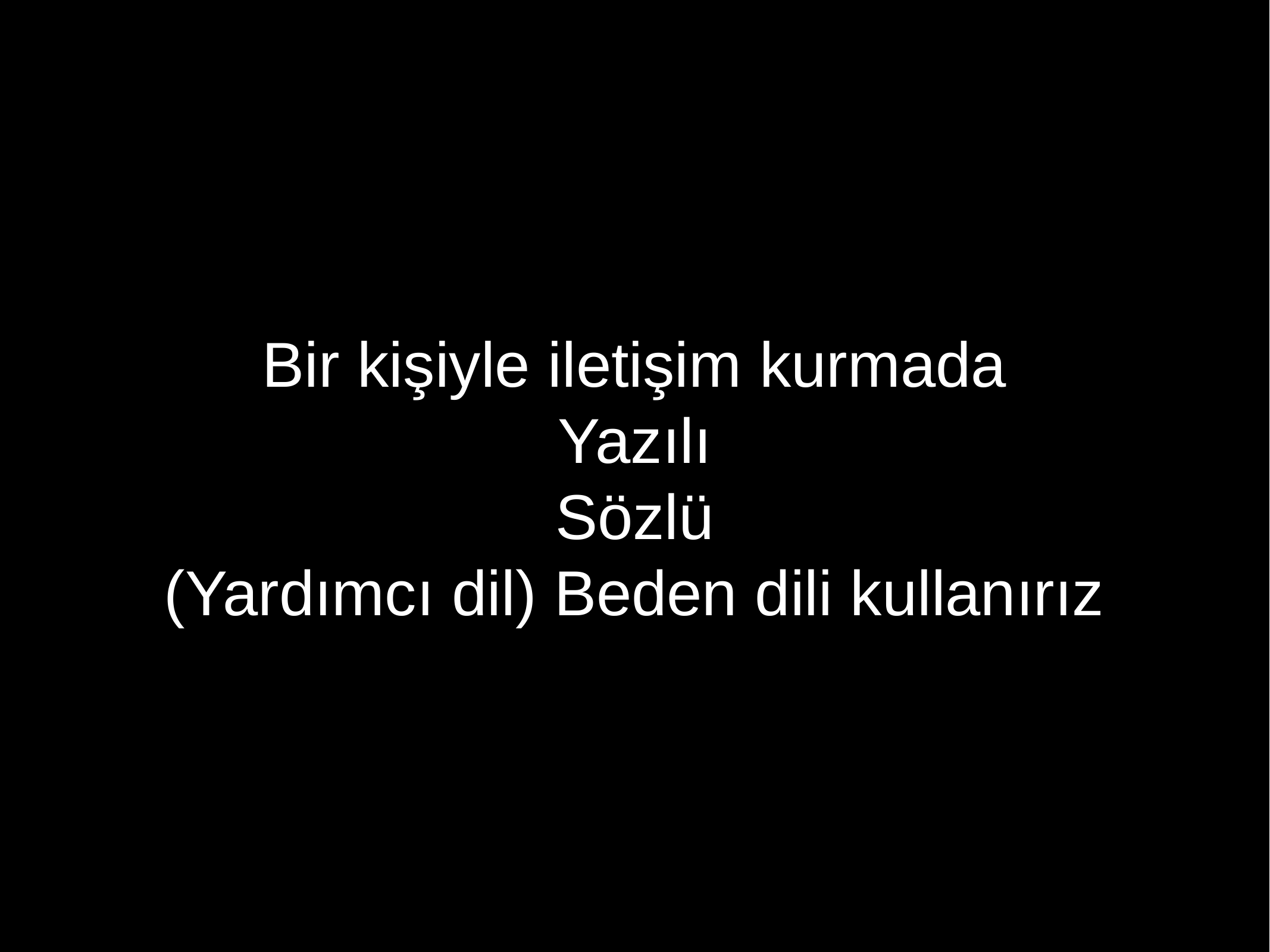

# Bir kişiyle iletişim kurmada
Yazılı
Sözlü
(Yardımcı dil) Beden dili kullanırız